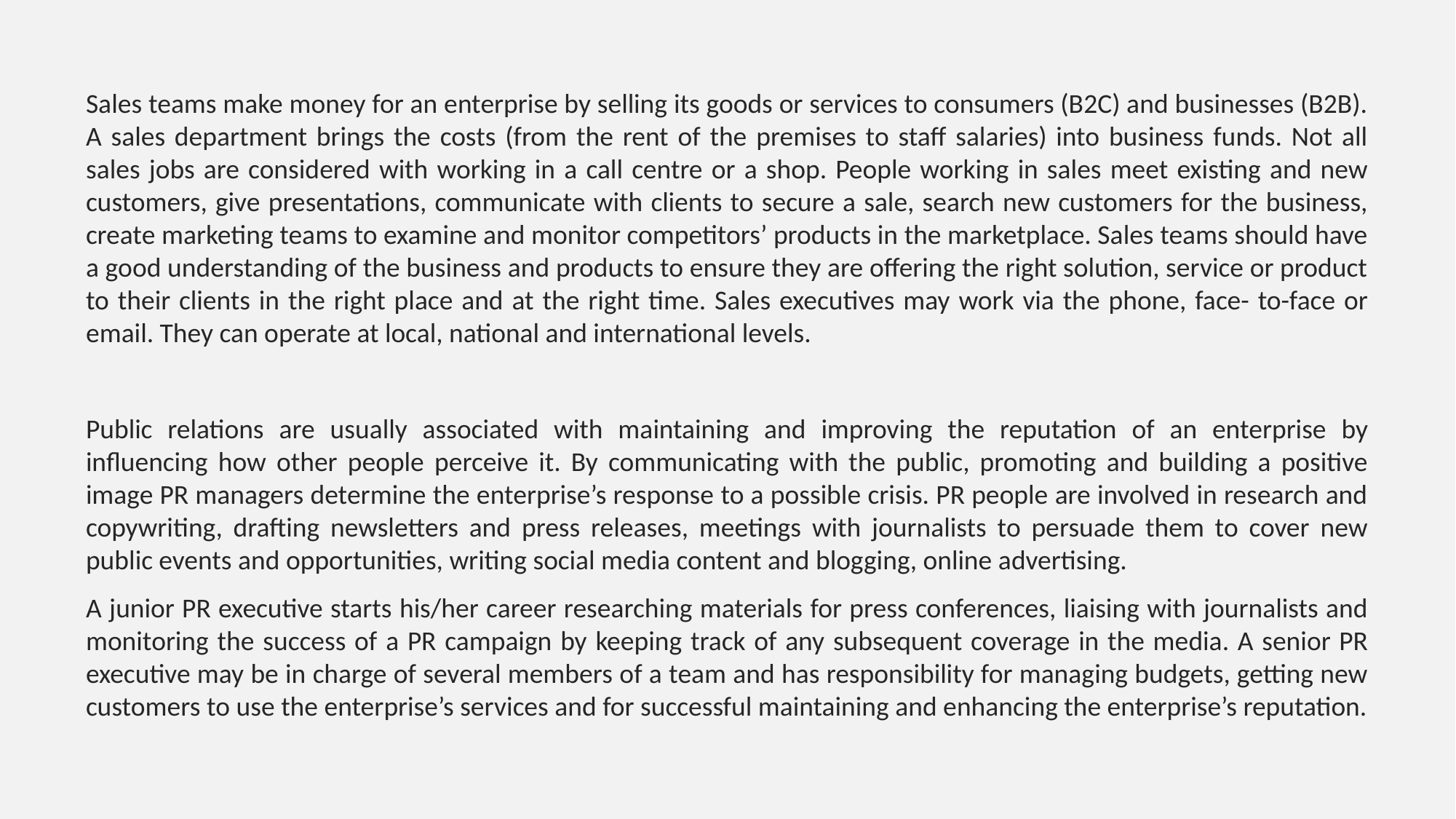

Sales teams make money for an enterprise by selling its goods or services to consumers (B2C) and businesses (B2B). A sales department brings the costs (from the rent of the premises to staff salaries) into business funds. Not all sales jobs are considered with working in a call centre or a shop. People working in sales meet existing and new customers, give presentations, communicate with clients to secure a sale, search new customers for the business, create marketing teams to examine and monitor competitors’ products in the marketplace. Sales teams should have a good understanding of the business and products to ensure they are offering the right solution, service or product to their clients in the right place and at the right time. Sales executives may work via the phone, face- to-face or email. They can operate at local, national and international levels.

Public relations are usually associated with maintaining and improving the reputation of an enterprise by influencing how other people perceive it. By communicating with the public, promoting and building a positive image PR managers determine the enterprise’s response to a possible crisis. PR people are involved in research and copywriting, drafting newsletters and press releases, meetings with journalists to persuade them to cover new public events and opportunities, writing social media content and blogging, online advertising.
A junior PR executive starts his/her career researching materials for press conferences, liaising with journalists and monitoring the success of a PR campaign by keeping track of any subsequent coverage in the media. A senior PR executive may be in charge of several members of a team and has responsibility for managing budgets, getting new customers to use the enterprise’s services and for successful maintaining and enhancing the enterprise’s reputation.